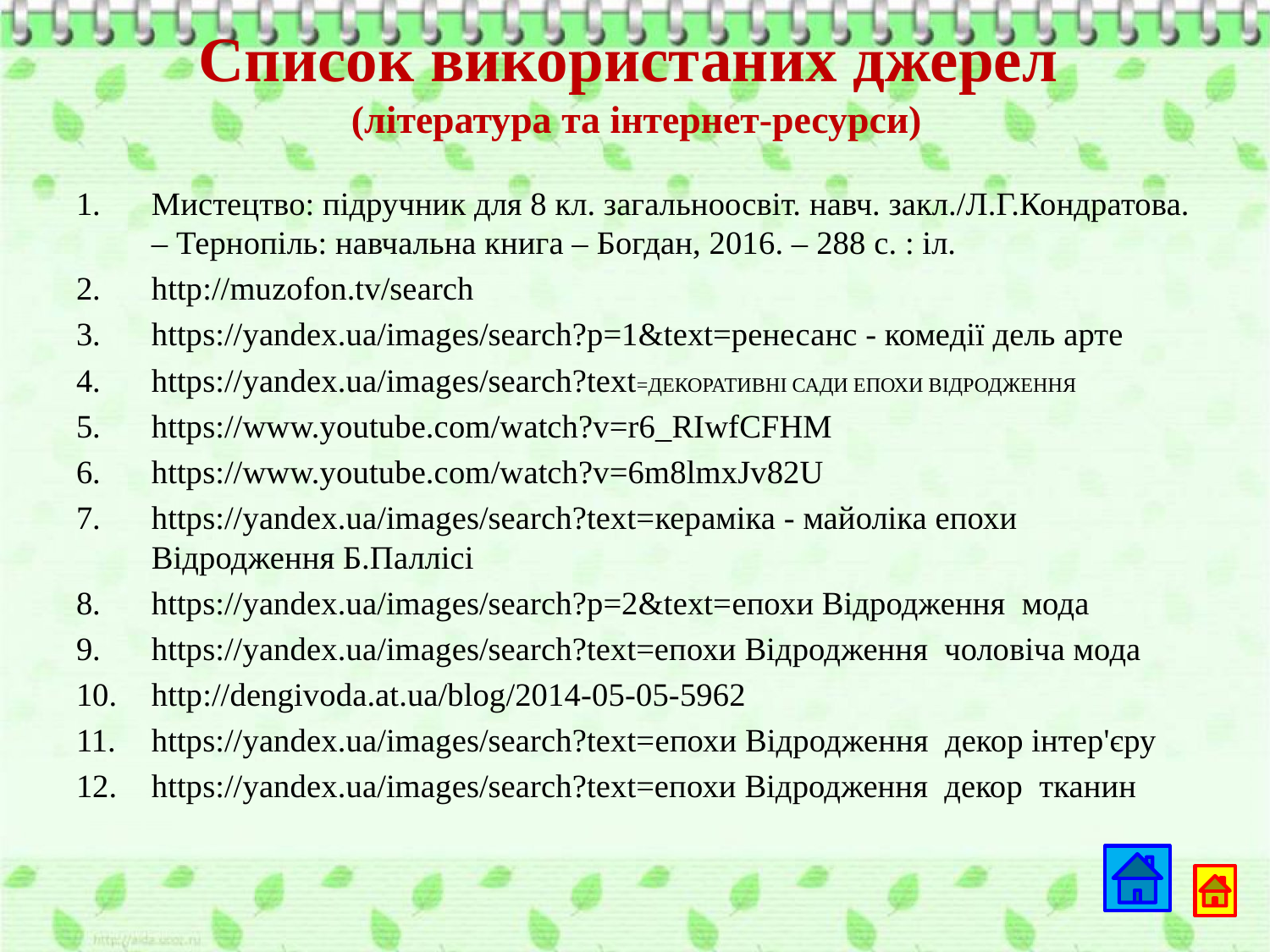

# Список використаних джерел (література та інтернет-ресурси)
Мистецтво: підручник для 8 кл. загальноосвіт. навч. закл./Л.Г.Кондратова. – Тернопіль: навчальна книга – Богдан, 2016. – 288 с. : іл.
http://muzofon.tv/search
https://yandex.ua/images/search?p=1&text=ренесанс - комедії дель арте
https://yandex.ua/images/search?text=ДЕКОРАТИВНІ САДИ ЕПОХИ ВІДРОДЖЕННЯ
https://www.youtube.com/watch?v=r6_RIwfCFHM
https://www.youtube.com/watch?v=6m8lmxJv82U
https://yandex.ua/images/search?text=кераміка - майоліка епохи Відродження Б.Паллісі
https://yandex.ua/images/search?p=2&text=епохи Відродження  мода
https://yandex.ua/images/search?text=епохи Відродження  чоловіча мода
http://dengivoda.at.ua/blog/2014-05-05-5962
https://yandex.ua/images/search?text=епохи Відродження  декор інтер'єру
https://yandex.ua/images/search?text=епохи Відродження  декор  тканин